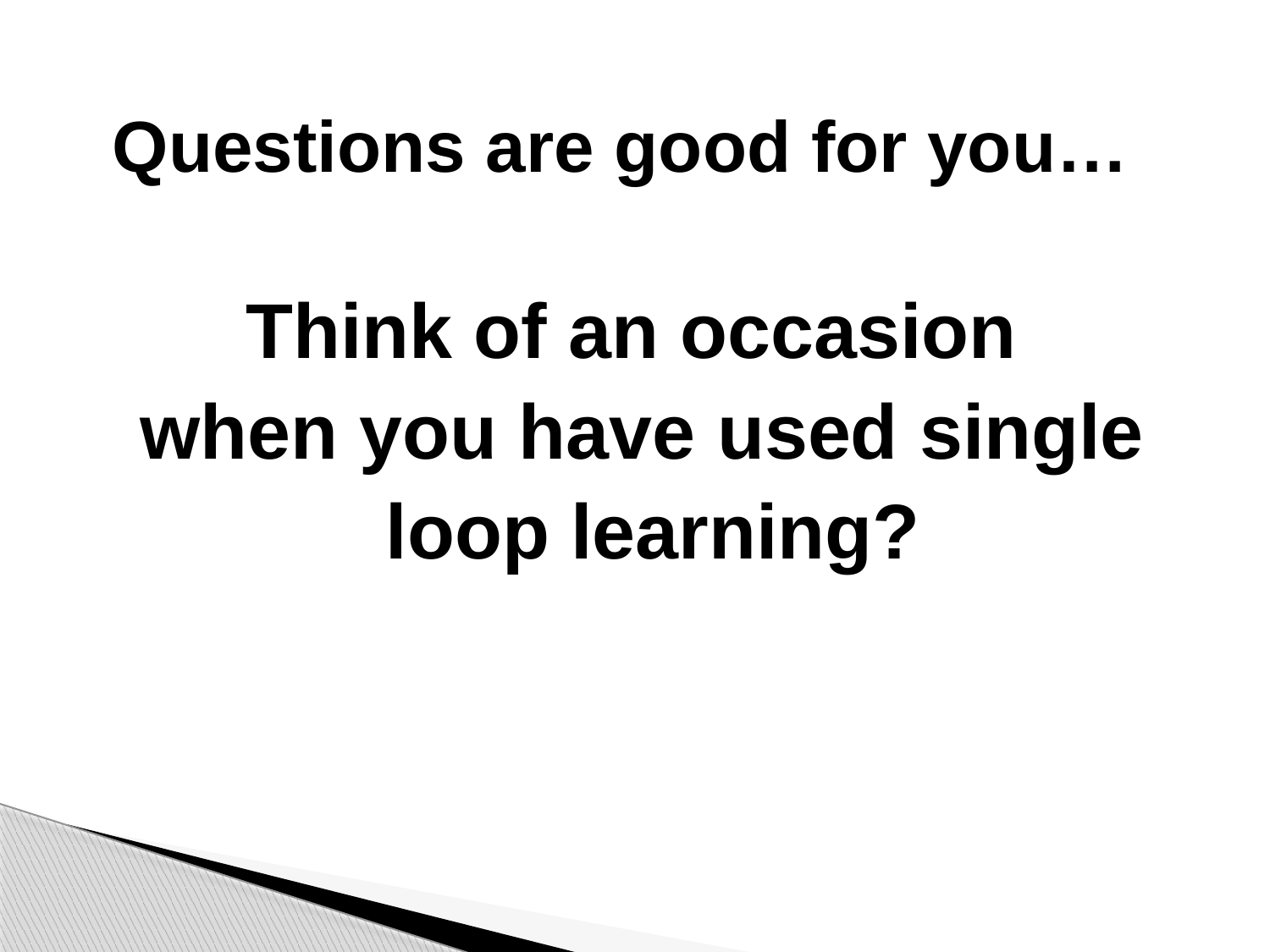

# Questions are good for you…
Think of an occasion
when you have used single
 loop learning?